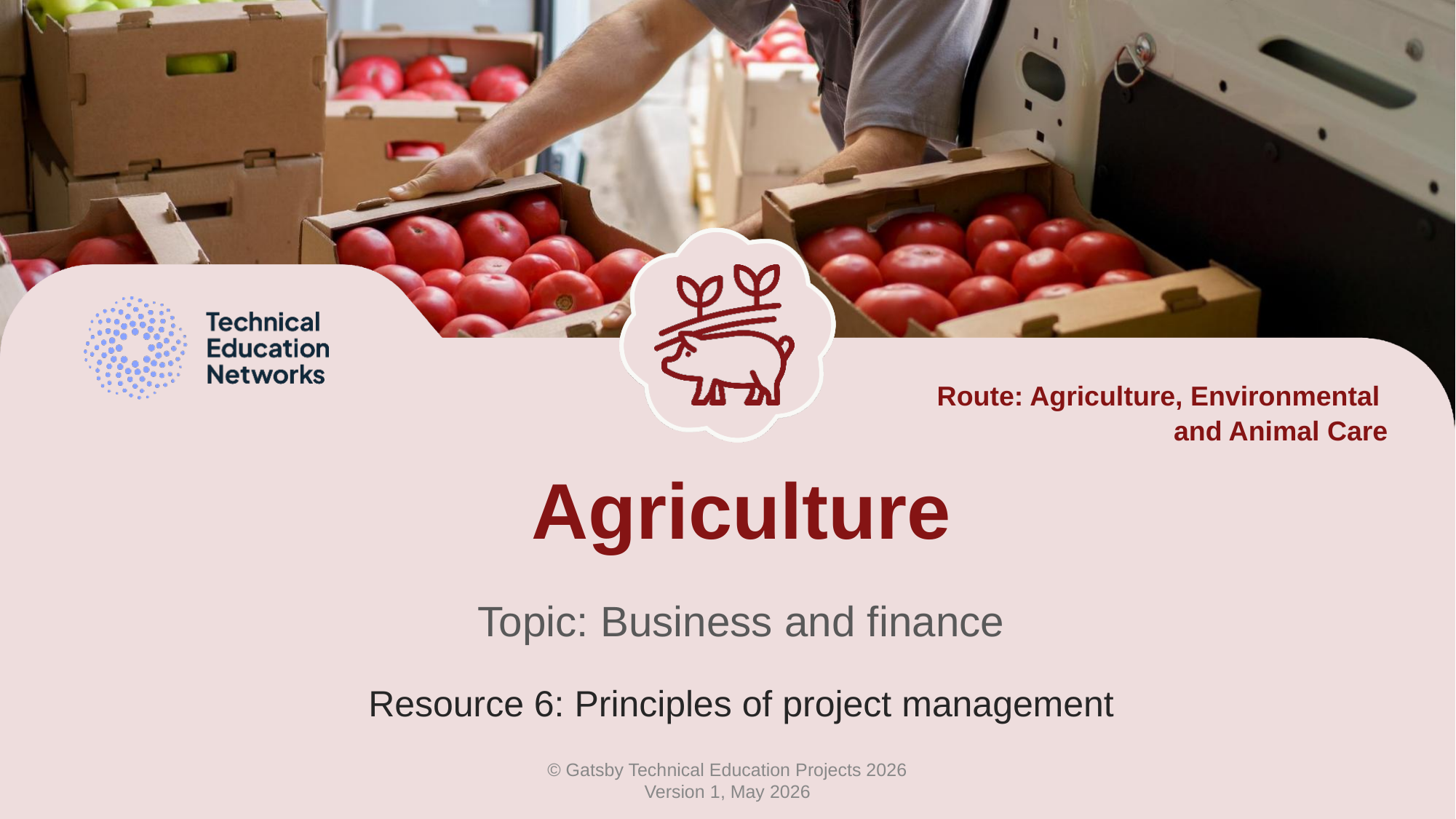

Route: Agriculture, Environmental
and Animal Care
# Agriculture
Topic: Business and finance
Resource 6: Principles of project management